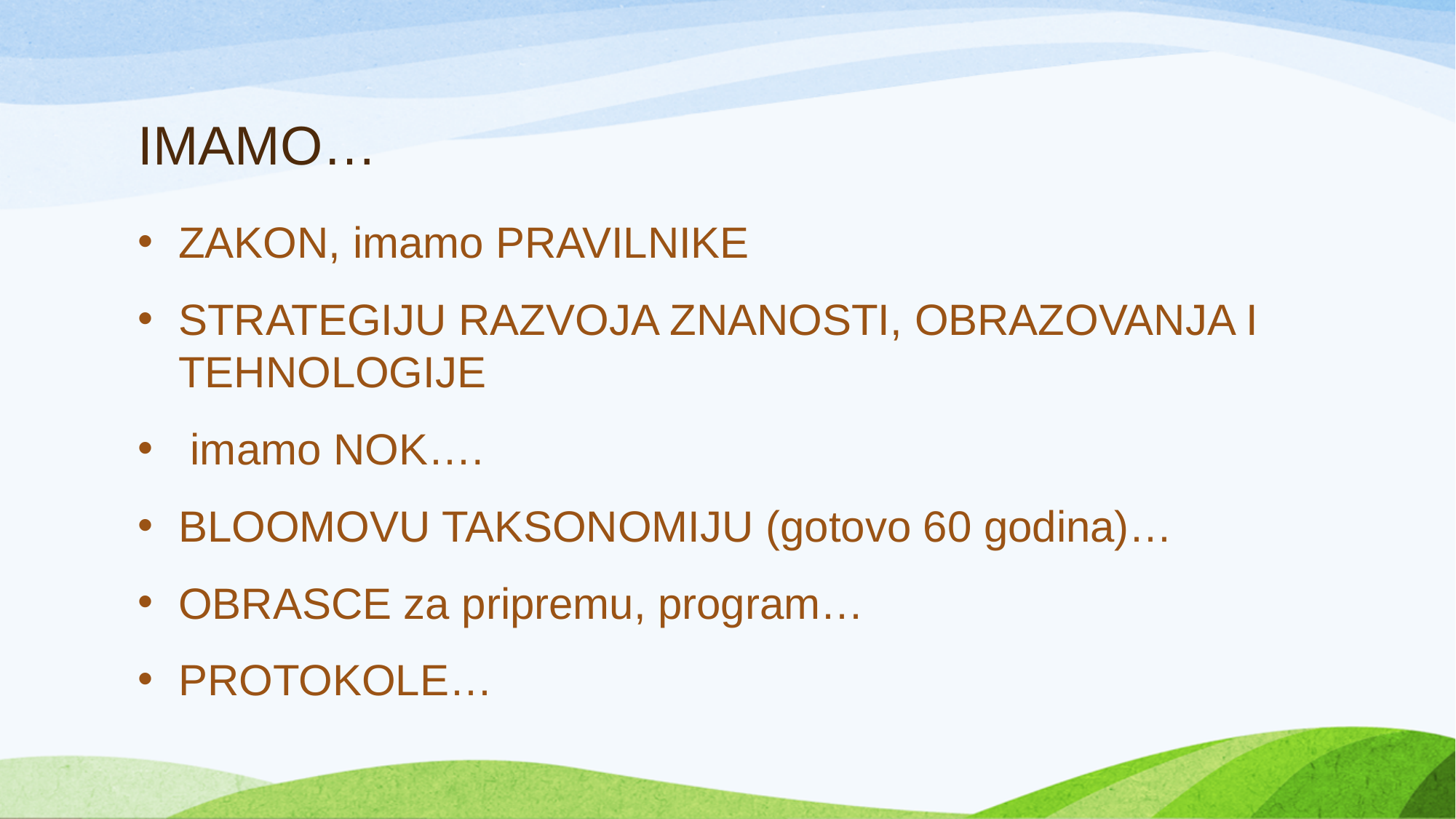

# IMAMO…
ZAKON, imamo PRAVILNIKE
STRATEGIJU RAZVOJA ZNANOSTI, OBRAZOVANJA I TEHNOLOGIJE
 imamo NOK….
BLOOMOVU TAKSONOMIJU (gotovo 60 godina)…
OBRASCE za pripremu, program…
PROTOKOLE…